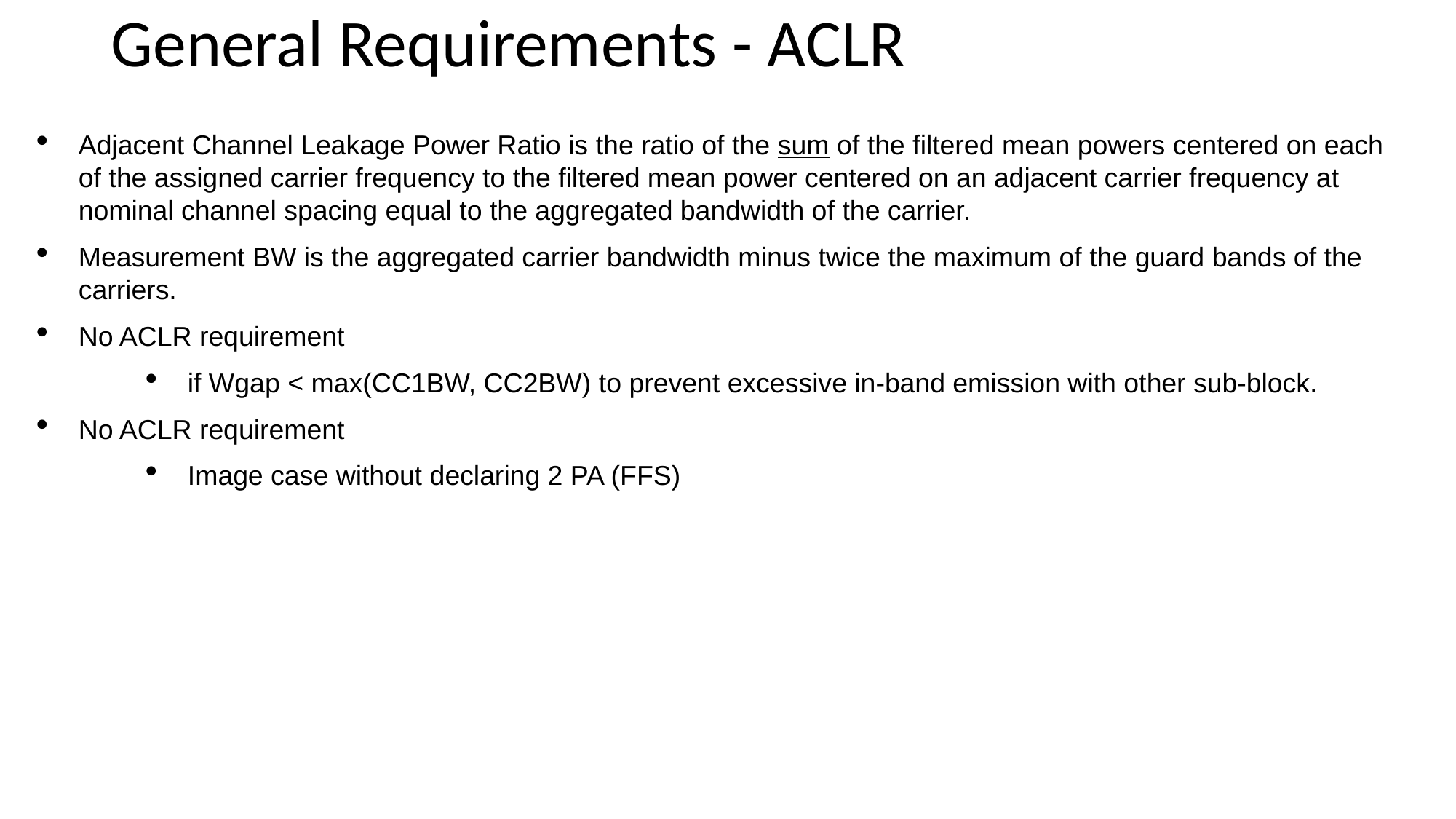

# General Requirements - ACLR

Adjacent Channel Leakage Power Ratio is the ratio of the sum of the filtered mean powers centered on each of the assigned carrier frequency to the filtered mean power centered on an adjacent carrier frequency at nominal channel spacing equal to the aggregated bandwidth of the carrier.
Measurement BW is the aggregated carrier bandwidth minus twice the maximum of the guard bands of the carriers.
No ACLR requirement
if Wgap < max(CC1BW, CC2BW) to prevent excessive in-band emission with other sub-block.
No ACLR requirement
Image case without declaring 2 PA (FFS)